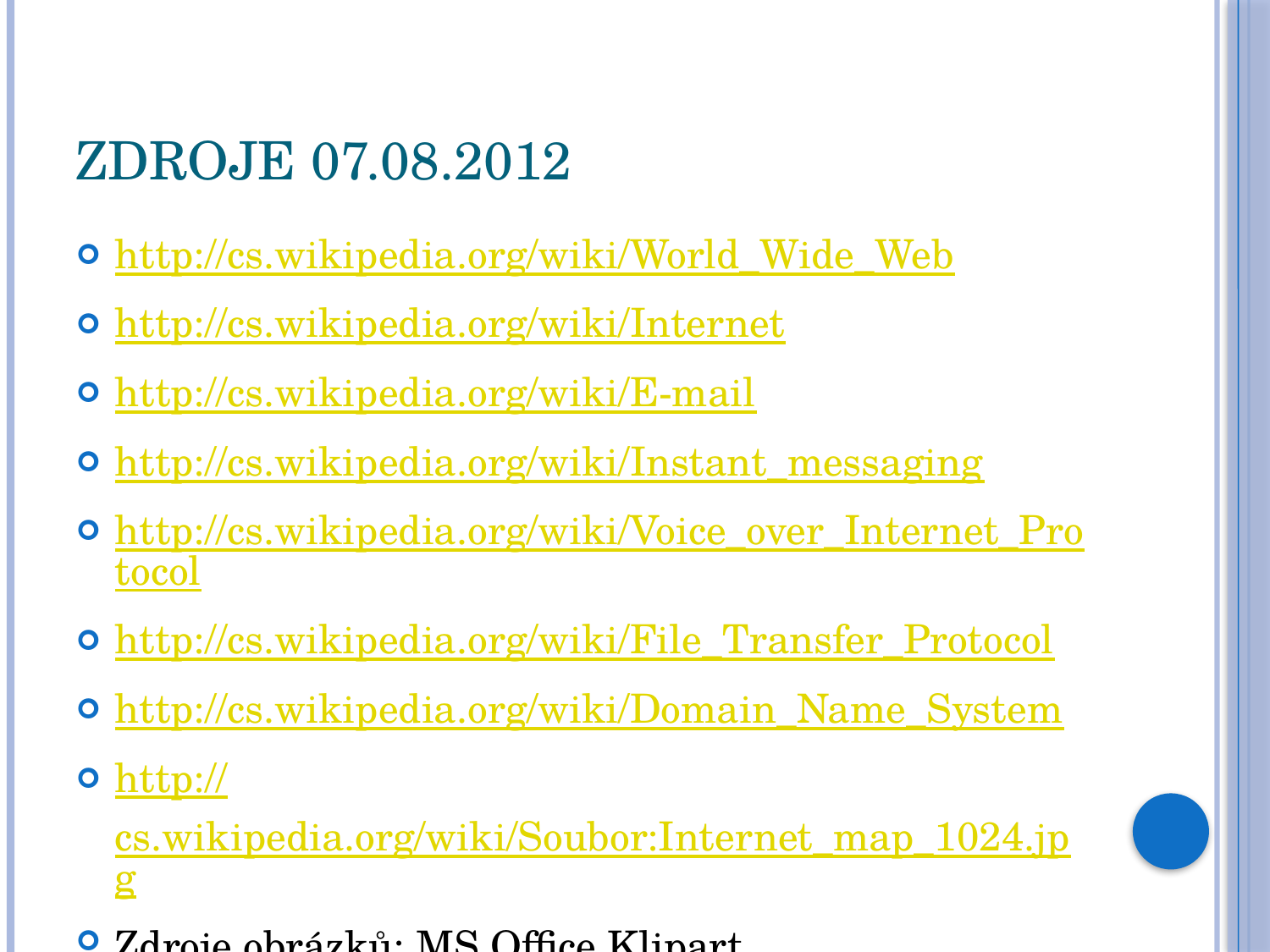

# Zdroje 07.08.2012
http://cs.wikipedia.org/wiki/World_Wide_Web
http://cs.wikipedia.org/wiki/Internet
http://cs.wikipedia.org/wiki/E-mail
http://cs.wikipedia.org/wiki/Instant_messaging
http://cs.wikipedia.org/wiki/Voice_over_Internet_Protocol
http://cs.wikipedia.org/wiki/File_Transfer_Protocol
http://cs.wikipedia.org/wiki/Domain_Name_System
http://cs.wikipedia.org/wiki/Soubor:Internet_map_1024.jpg
Zdroje obrázků: MS Office Klipart